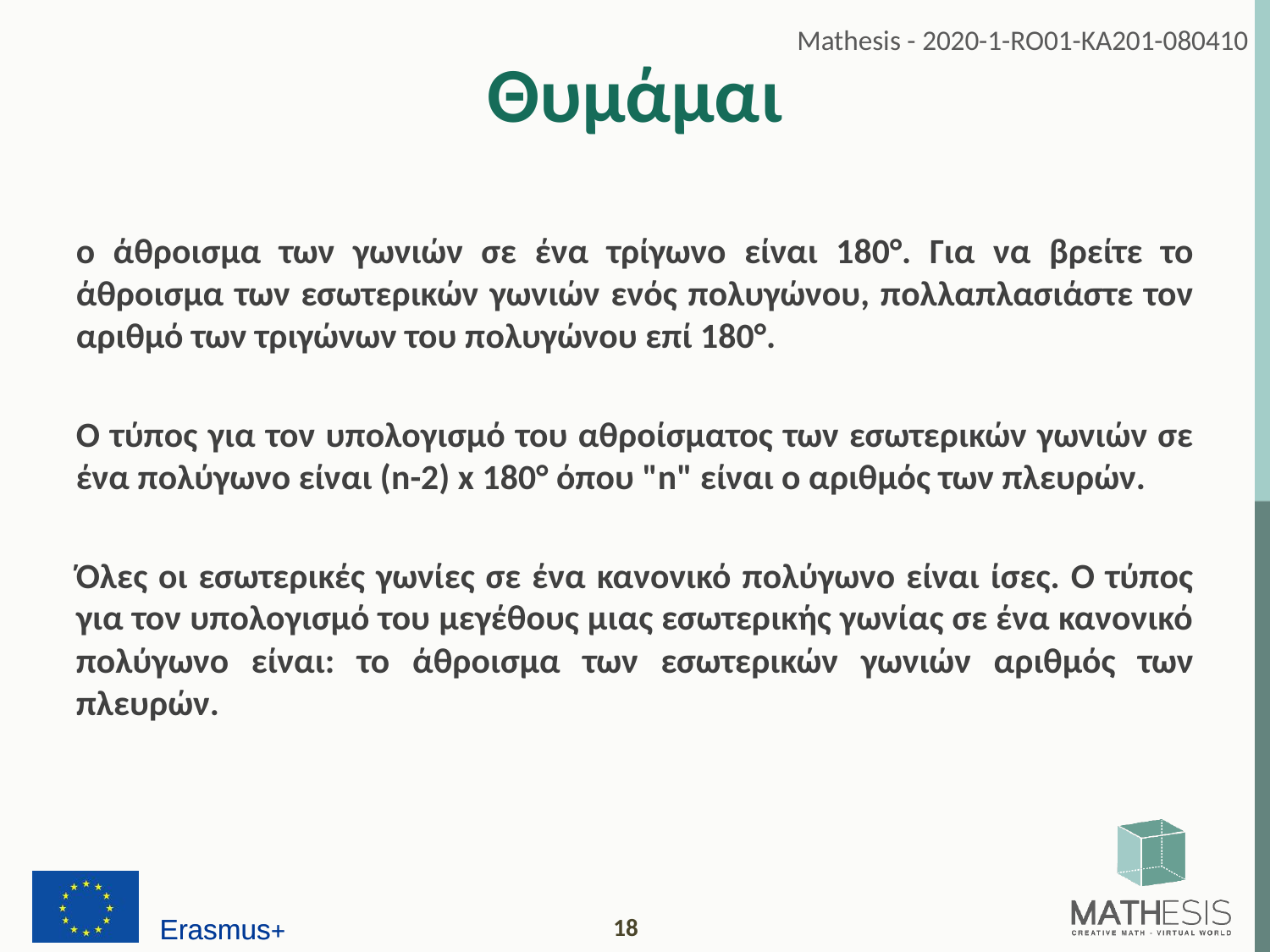

# Θυμάμαι
ο άθροισμα των γωνιών σε ένα τρίγωνο είναι 180°. Για να βρείτε το άθροισμα των εσωτερικών γωνιών ενός πολυγώνου, πολλαπλασιάστε τον αριθμό των τριγώνων του πολυγώνου επί 180°.

Ο τύπος για τον υπολογισμό του αθροίσματος των εσωτερικών γωνιών σε ένα πολύγωνο είναι (n-2) x 180° όπου "n" είναι ο αριθμός των πλευρών.

Όλες οι εσωτερικές γωνίες σε ένα κανονικό πολύγωνο είναι ίσες. Ο τύπος για τον υπολογισμό του μεγέθους μιας εσωτερικής γωνίας σε ένα κανονικό πολύγωνο είναι: το άθροισμα των εσωτερικών γωνιών αριθμός των πλευρών.